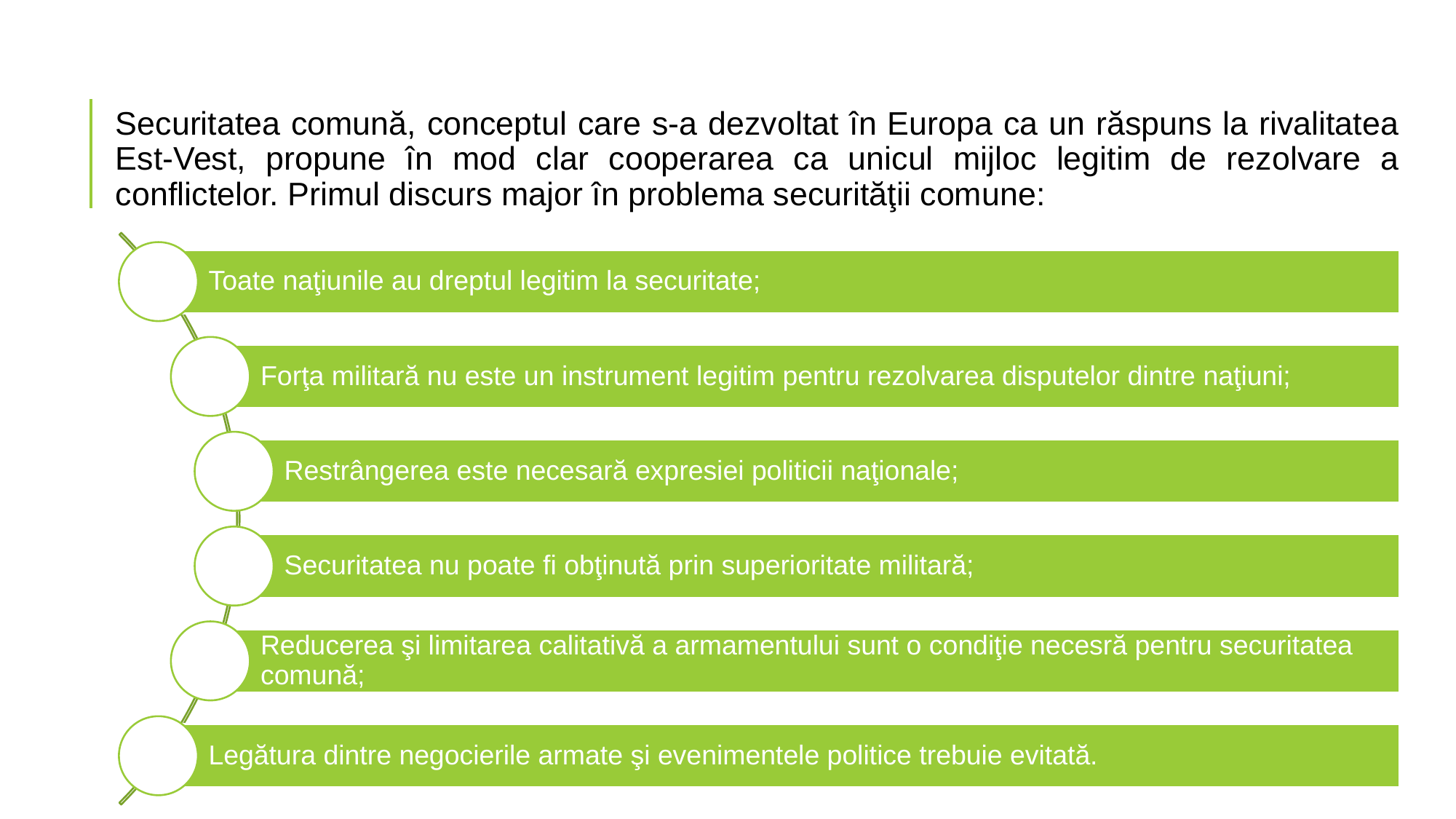

Securitatea comună, conceptul care s-a dezvoltat în Europa ca un răspuns la rivalitatea Est-Vest, propune în mod clar cooperarea ca unicul mijloc legitim de rezolvare a conflictelor. Primul discurs major în problema securităţii comune:
Toate naţiunile au dreptul legitim la securitate;
Forţa militară nu este un instrument legitim pentru rezolvarea disputelor dintre naţiuni;
Restrângerea este necesară expresiei politicii naţionale;
Securitatea nu poate fi obţinută prin superioritate militară;
Reducerea şi limitarea calitativă a armamentului sunt o condiţie necesră pentru securitatea comună;
Legătura dintre negocierile armate şi evenimentele politice trebuie evitată.